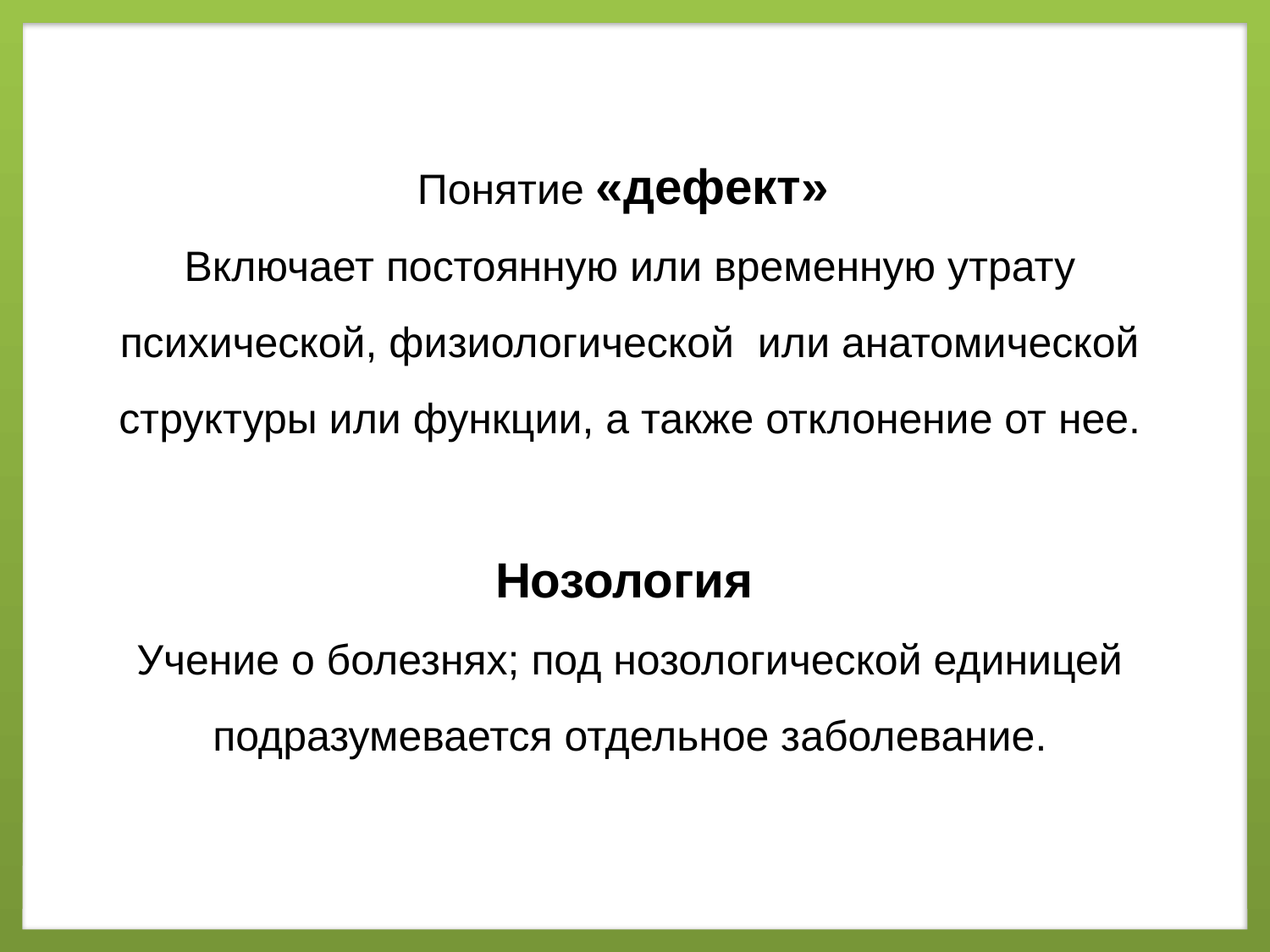

Понятие «дефект»
Включает постоянную или временную утрату психической, физиологической  или анатомической структуры или функции, а также отклонение от нее.

Нозология
Учение о болезнях; под нозологической единицей подразумевается отдельное заболевание.